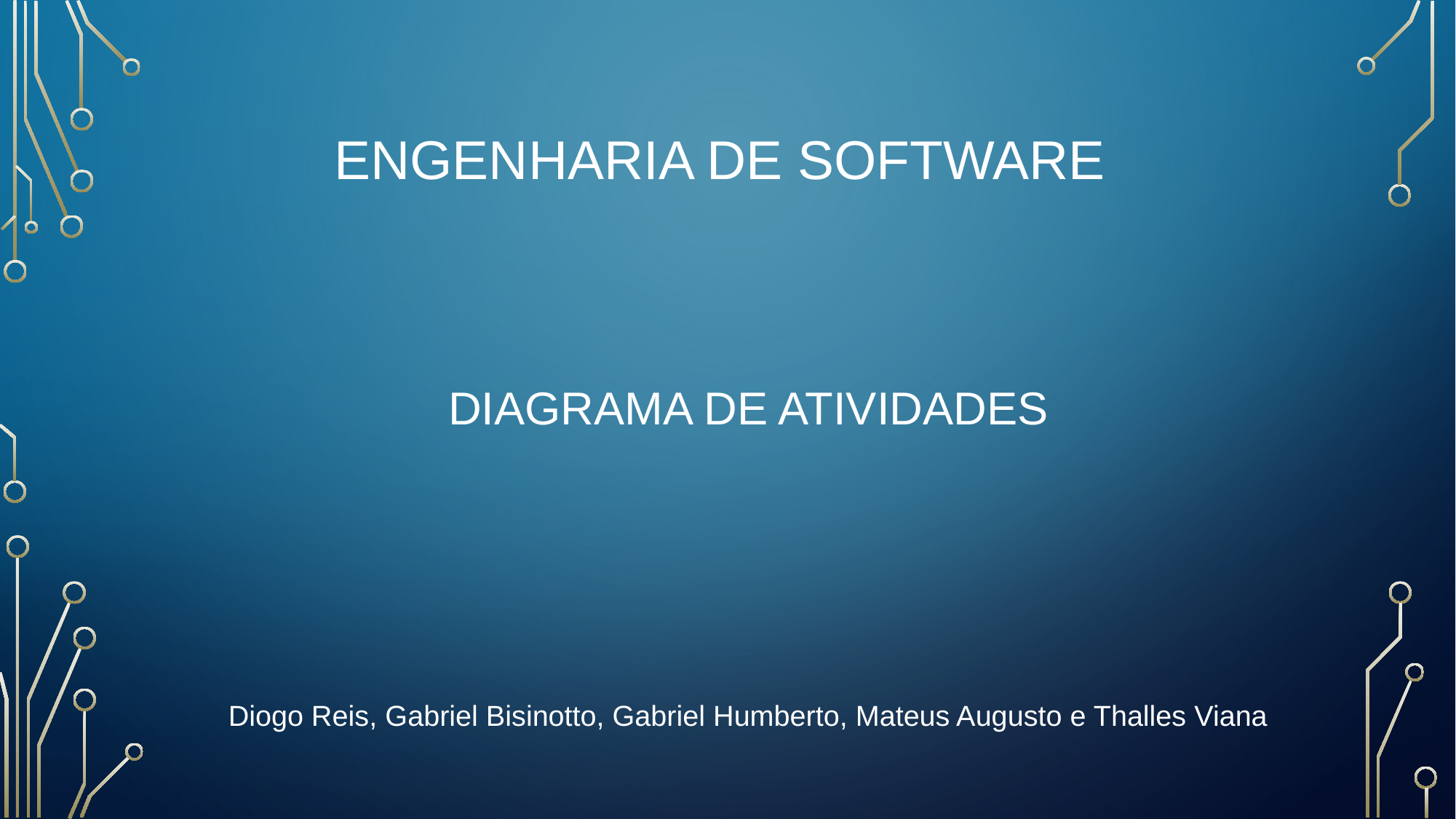

# Engenharia de software
DIAGRAMA DE ATIVIDADES

Diogo Reis, Gabriel Bisinotto, Gabriel Humberto, Mateus Augusto e Thalles Viana